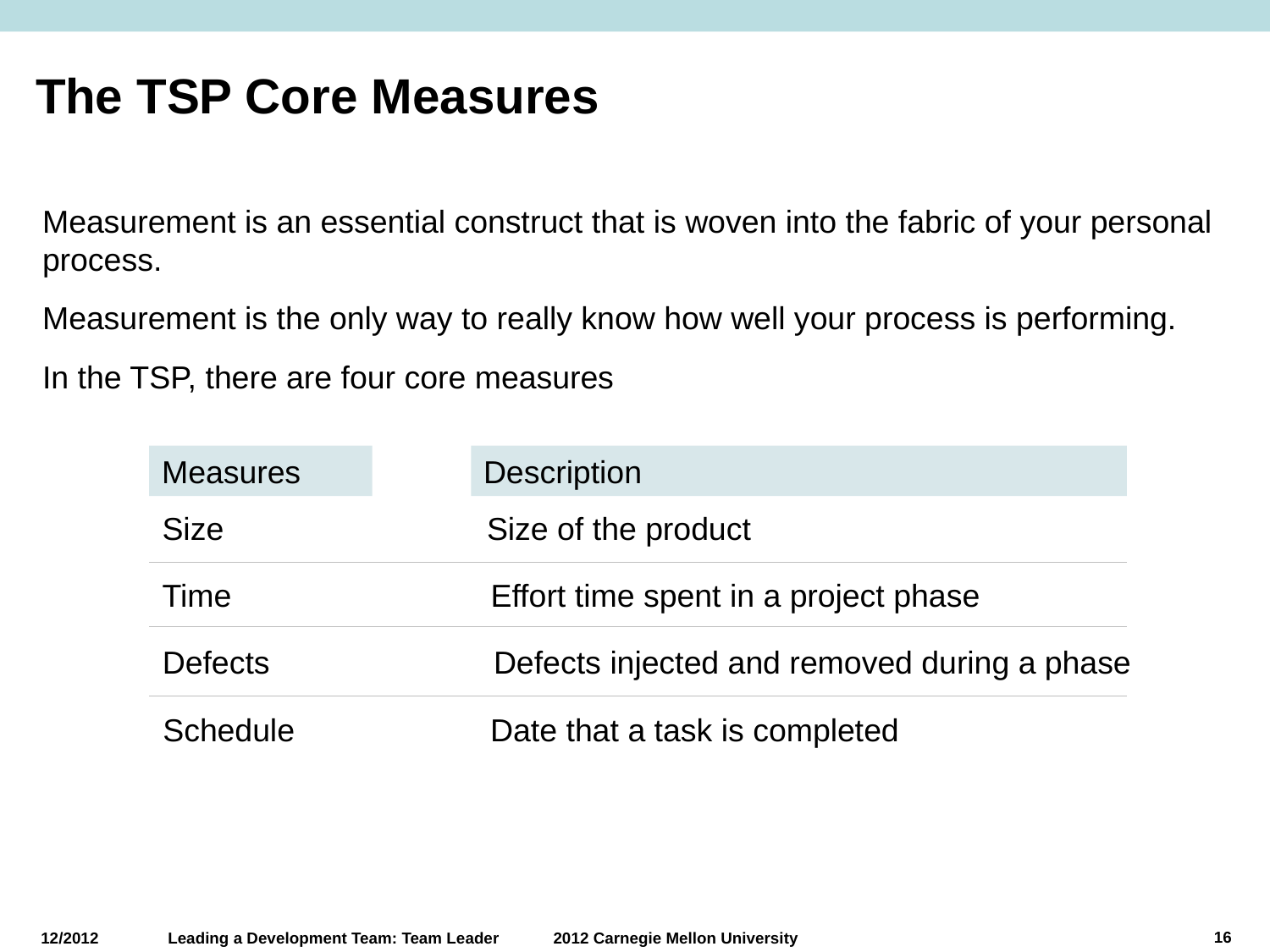

# The TSP Core Measures
Measurement is an essential construct that is woven into the fabric of your personal process.
Measurement is the only way to really know how well your process is performing.
In the TSP, there are four core measures

Measures
Description
Size
Size of the product
Time
Effort time spent in a project phase
Defects
Defects injected and removed during a phase
Schedule
Date that a task is completed